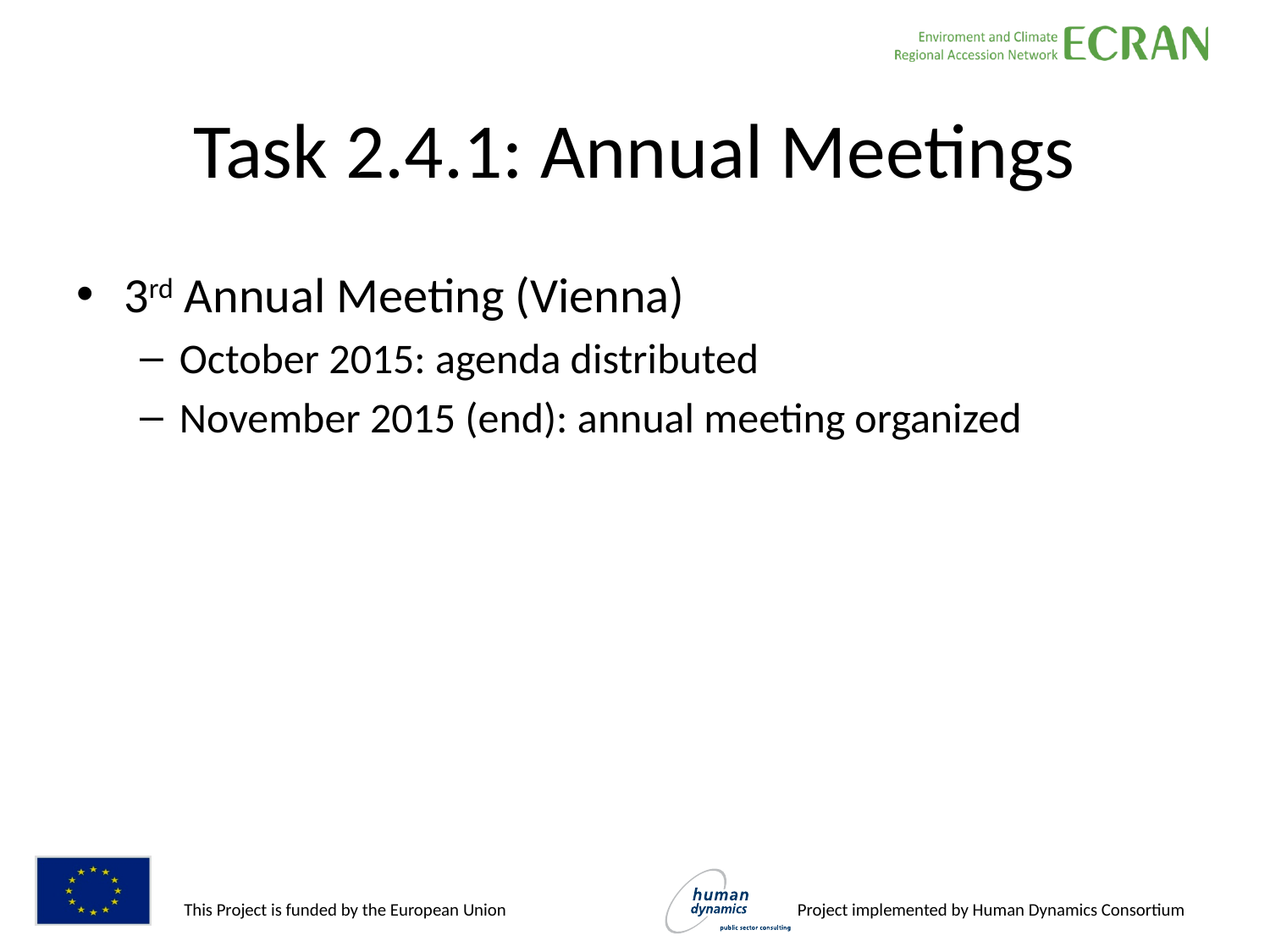

# Task 2.4.1: Annual Meetings
3rd Annual Meeting (Vienna)
October 2015: agenda distributed
November 2015 (end): annual meeting organized